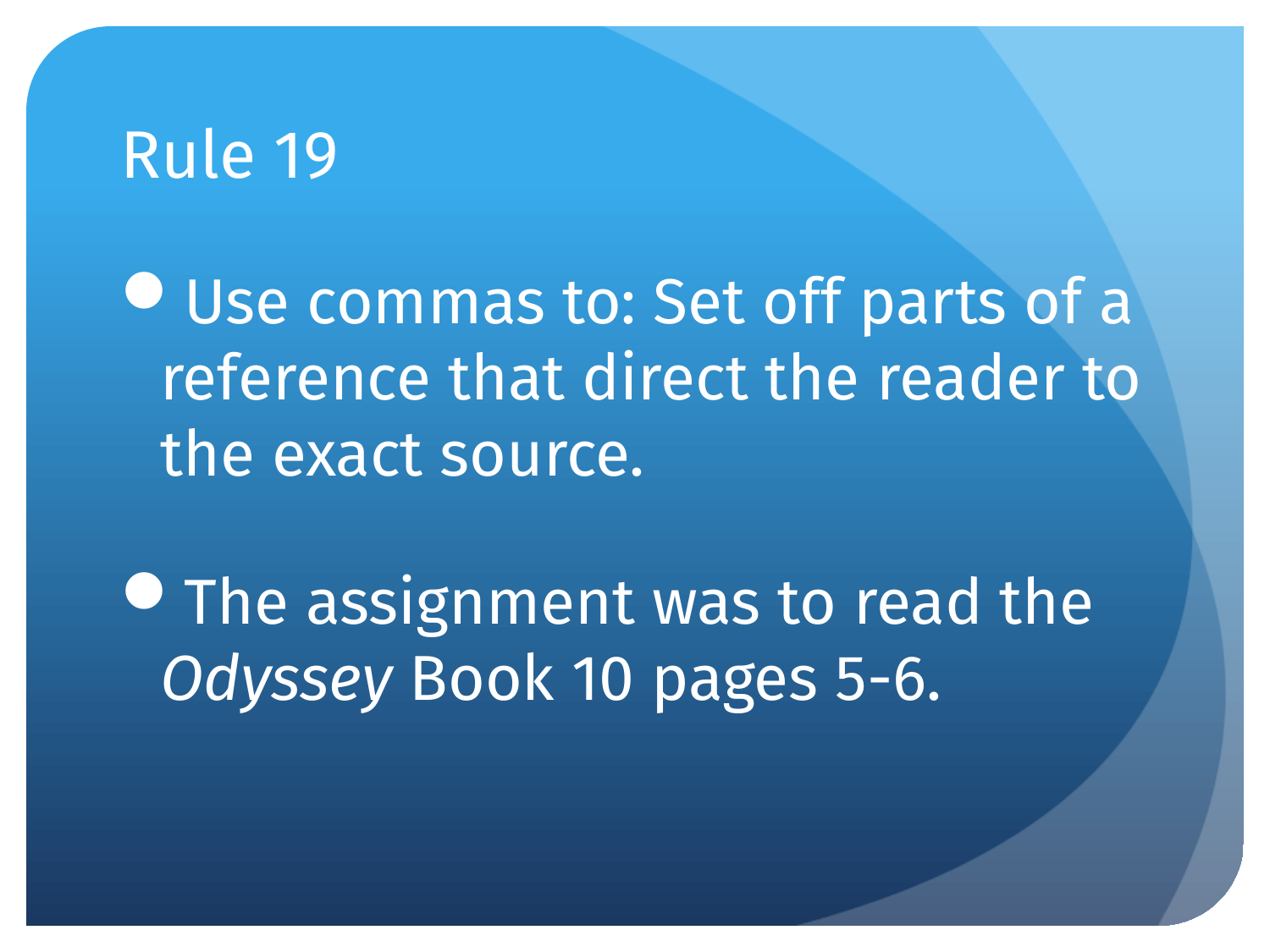

# Rule 19
Use commas to: Set off parts of a reference that direct the reader to the exact source.
The assignment was to read the Odyssey Book 10 pages 5-6.